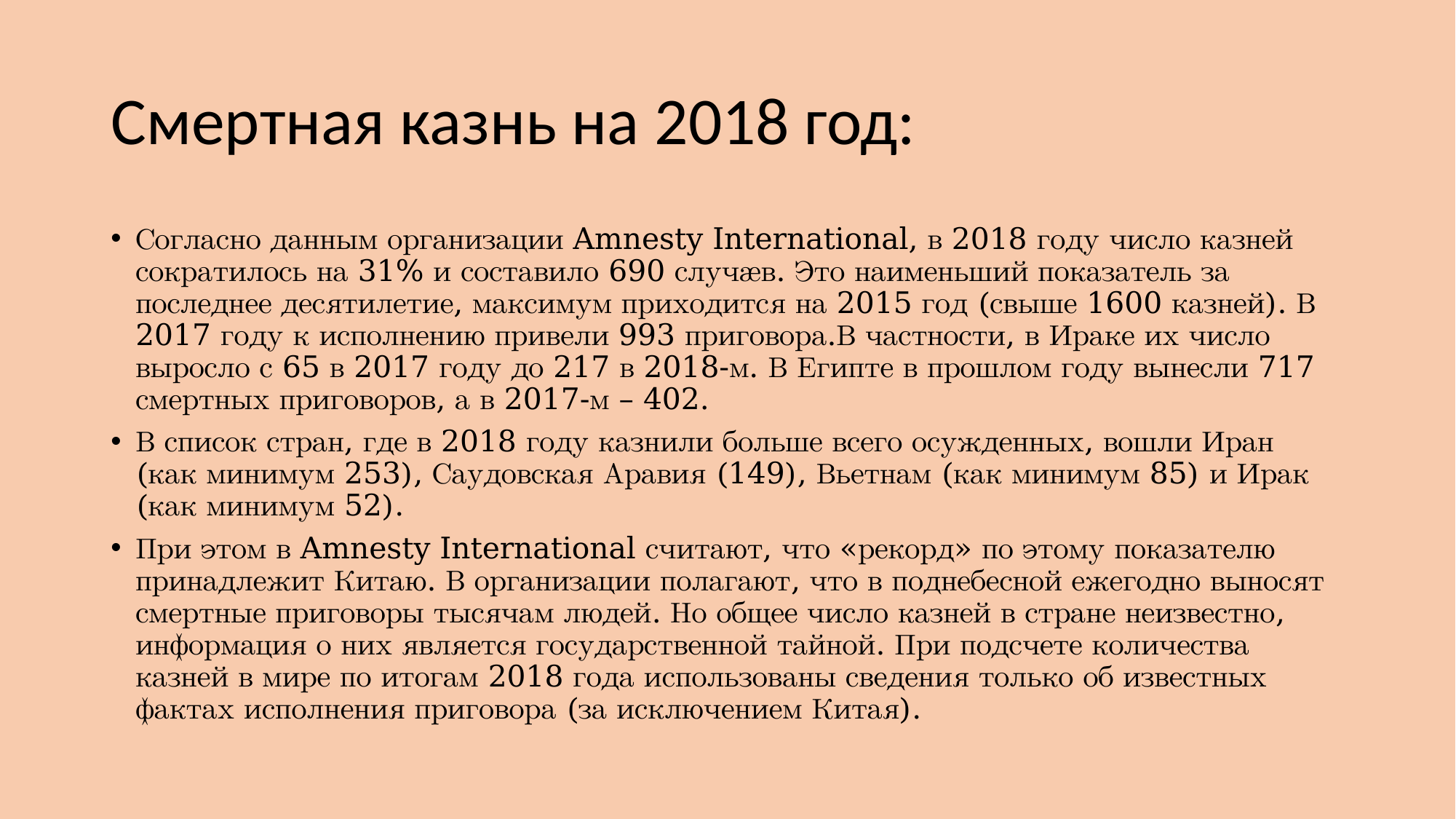

# Смертная казнь на 2018 год:
Согласно данным организации Amnesty International, в 2018 году число казней сократилось на 31% и составило 690 случаев. Это наименьший показатель за последнее десятилетие, максимум приходится на 2015 год (свыше 1600 казней). В 2017 году к исполнению привели 993 приговора.В частности, в Ираке их число выросло с 65 в 2017 году до 217 в 2018-м. В Египте в прошлом году вынесли 717 смертных приговоров, а в 2017-м – 402.
В список стран, где в 2018 году казнили больше всего осужденных, вошли Иран (как минимум 253), Саудовская Аравия (149), Вьетнам (как минимум 85) и Ирак (как минимум 52).
При этом в Amnesty International считают, что «рекорд» по этому показателю принадлежит Китаю. В организации полагают, что в поднебесной ежегодно выносят смертные приговоры тысячам людей. Но общее число казней в стране неизвестно, информация о них является государственной тайной. При подсчете количества казней в мире по итогам 2018 года использованы сведения только об известных фактах исполнения приговора (за исключением Китая).